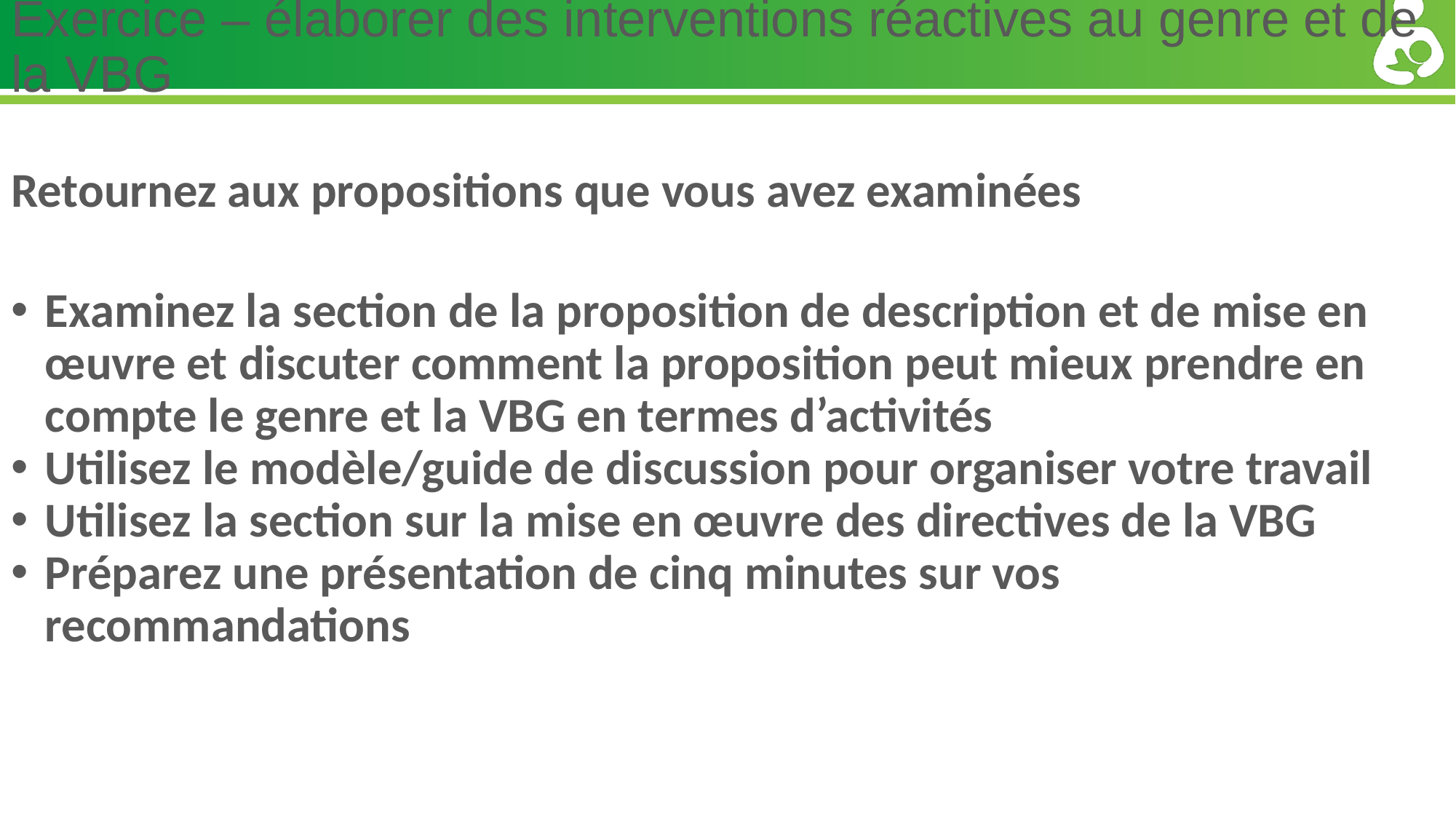

# Exercice – élaborer des interventions réactives au genre et de la VBG
Retournez aux propositions que vous avez examinées

Examinez la section de la proposition de description et de mise en œuvre et discuter comment la proposition peut mieux prendre en compte le genre et la VBG en termes d’activités
Utilisez le modèle/guide de discussion pour organiser votre travail
Utilisez la section sur la mise en œuvre des directives de la VBG
Préparez une présentation de cinq minutes sur vos recommandations